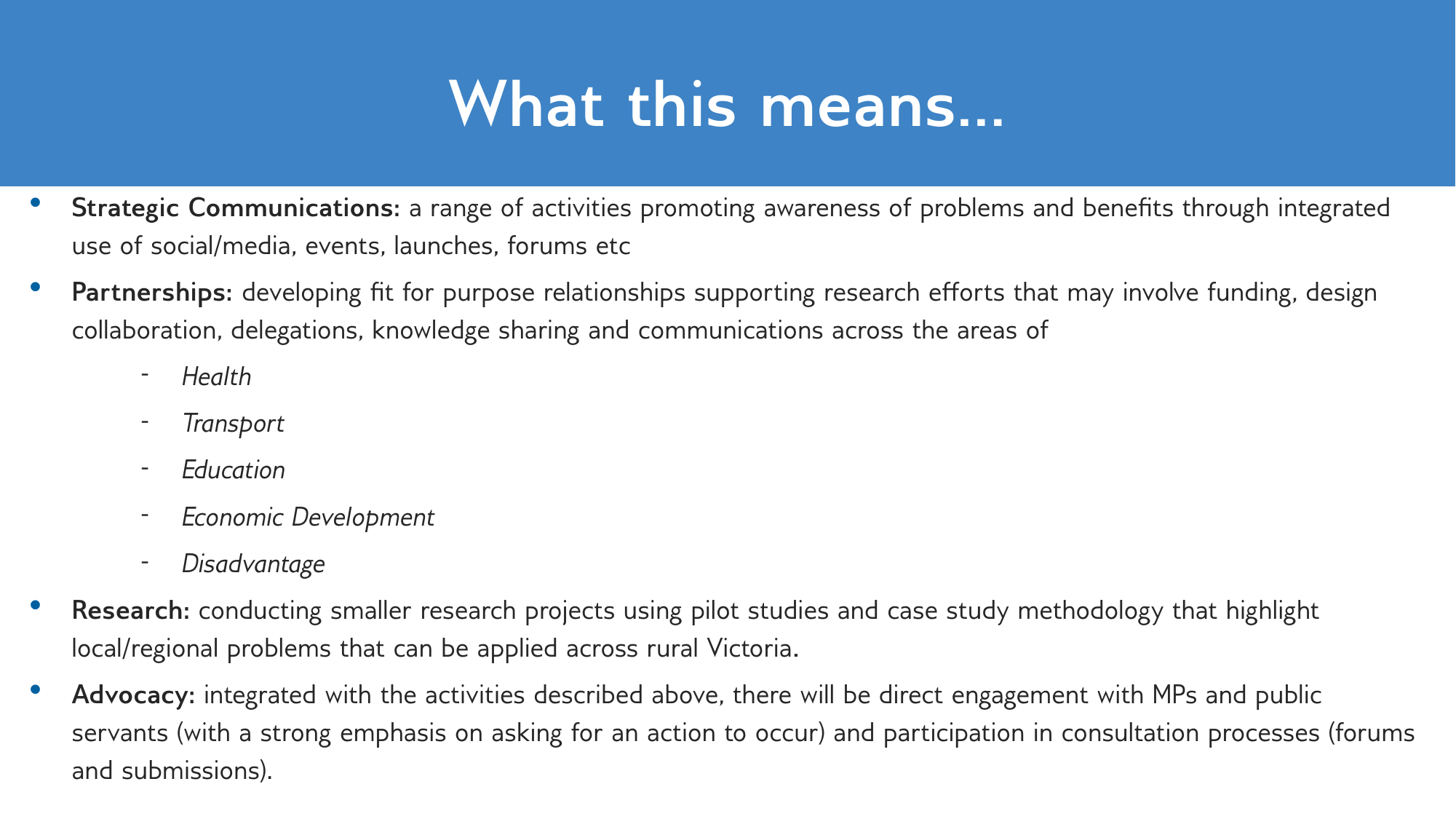

What this means…

Strategic Communications: a range of activities promoting awareness of problems and benefits through integrated use of social/media, events, launches, forums etc
Partnerships: developing fit for purpose relationships supporting research efforts that may involve funding, design collaboration, delegations, knowledge sharing and communications across the areas of
Health
Transport
Education
Economic Development
Disadvantage
Research: conducting smaller research projects using pilot studies and case study methodology that highlight local/regional problems that can be applied across rural Victoria.
Advocacy: integrated with the activities described above, there will be direct engagement with MPs and public servants (with a strong emphasis on asking for an action to occur) and participation in consultation processes (forums and submissions).